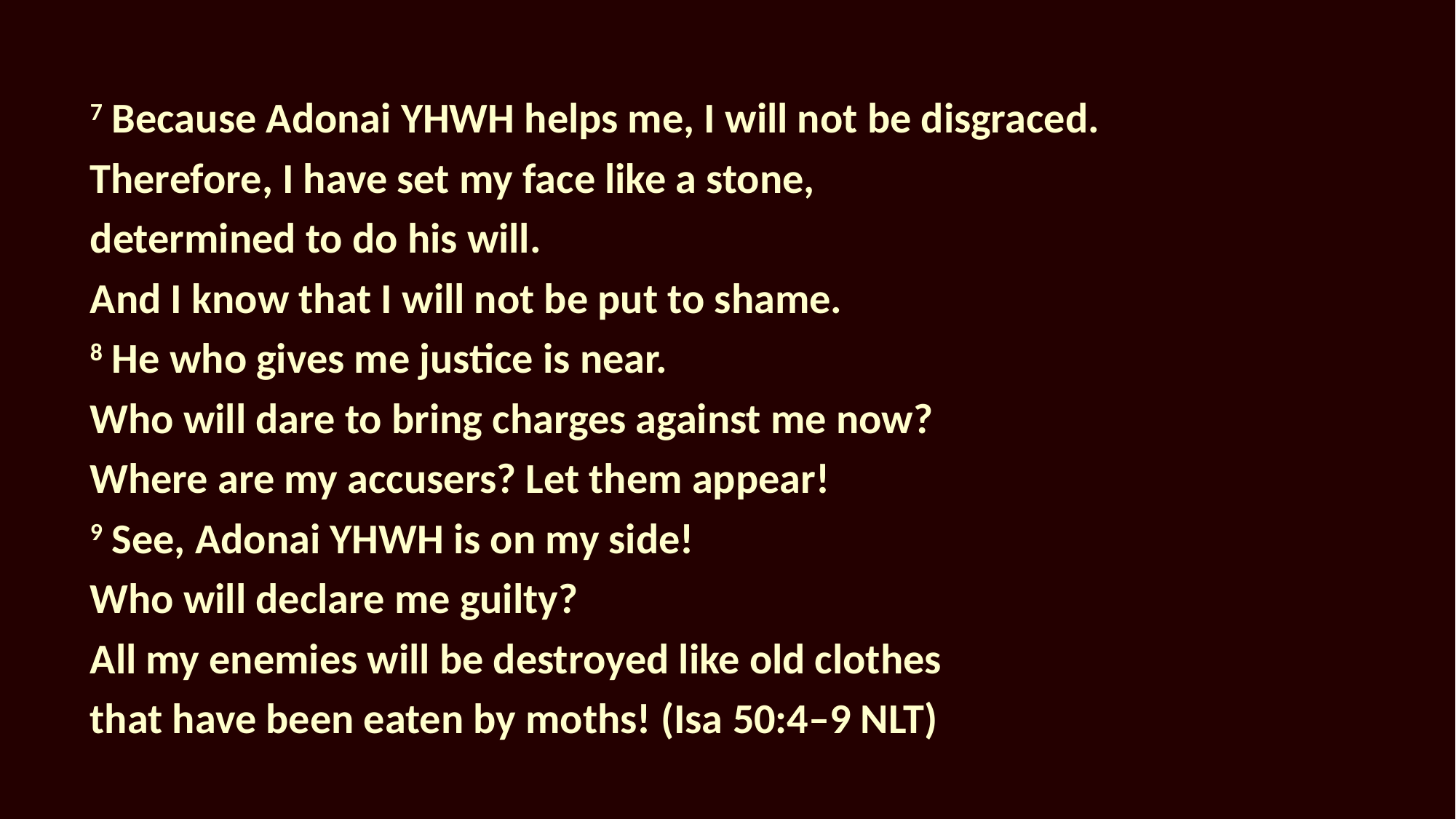

7 Because Adonai YHWH helps me, I will not be disgraced.
Therefore, I have set my face like a stone,
determined to do his will.
And I know that I will not be put to shame.
8 He who gives me justice is near.
Who will dare to bring charges against me now?
Where are my accusers? Let them appear!
9 See, Adonai YHWH is on my side!
Who will declare me guilty?
All my enemies will be destroyed like old clothes
that have been eaten by moths! (Isa 50:4–9 NLT)